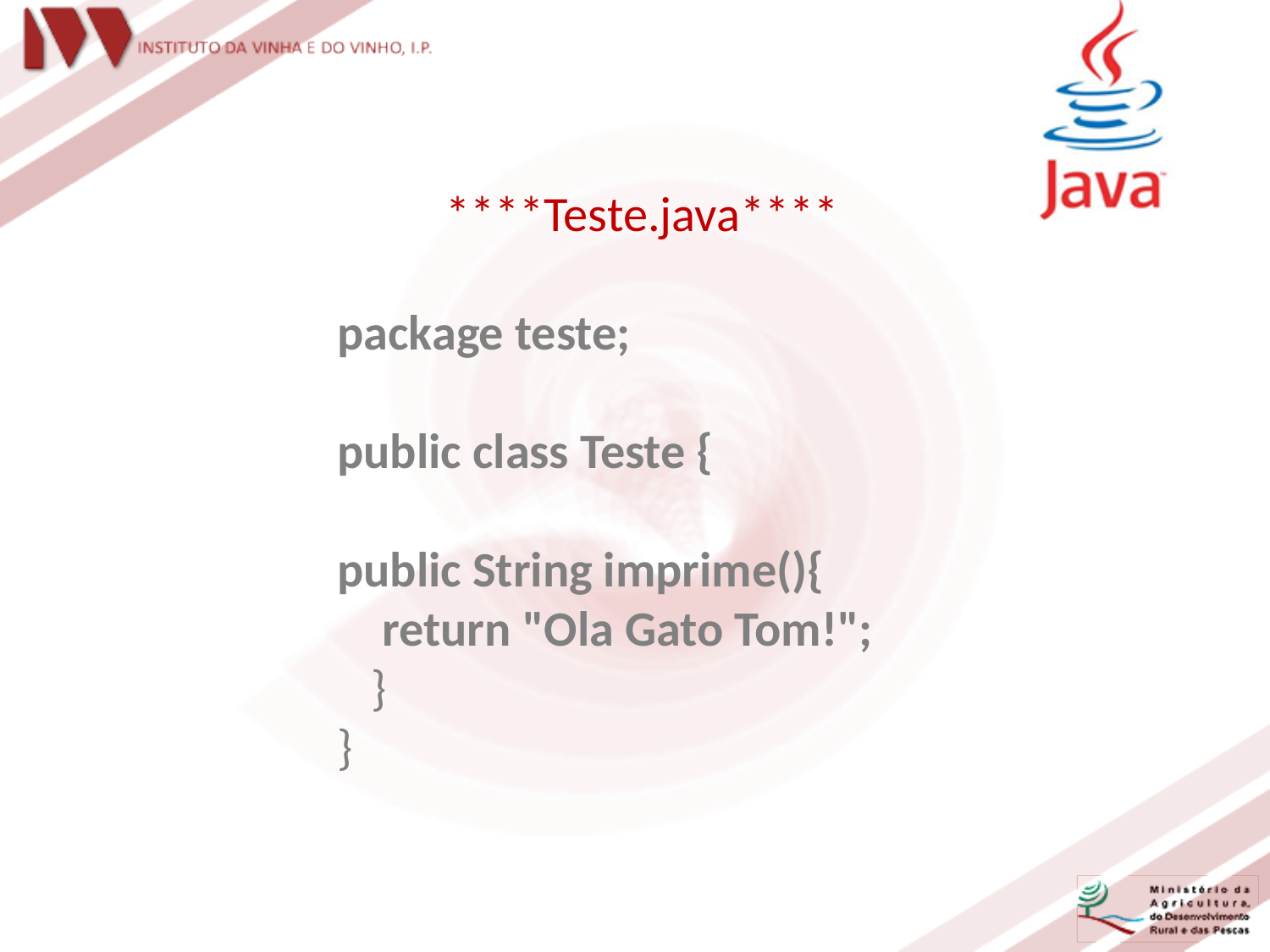

****Teste.java****

package teste;

public class Teste {

public String imprime(){
    return "Ola Gato Tom!";
   }
}